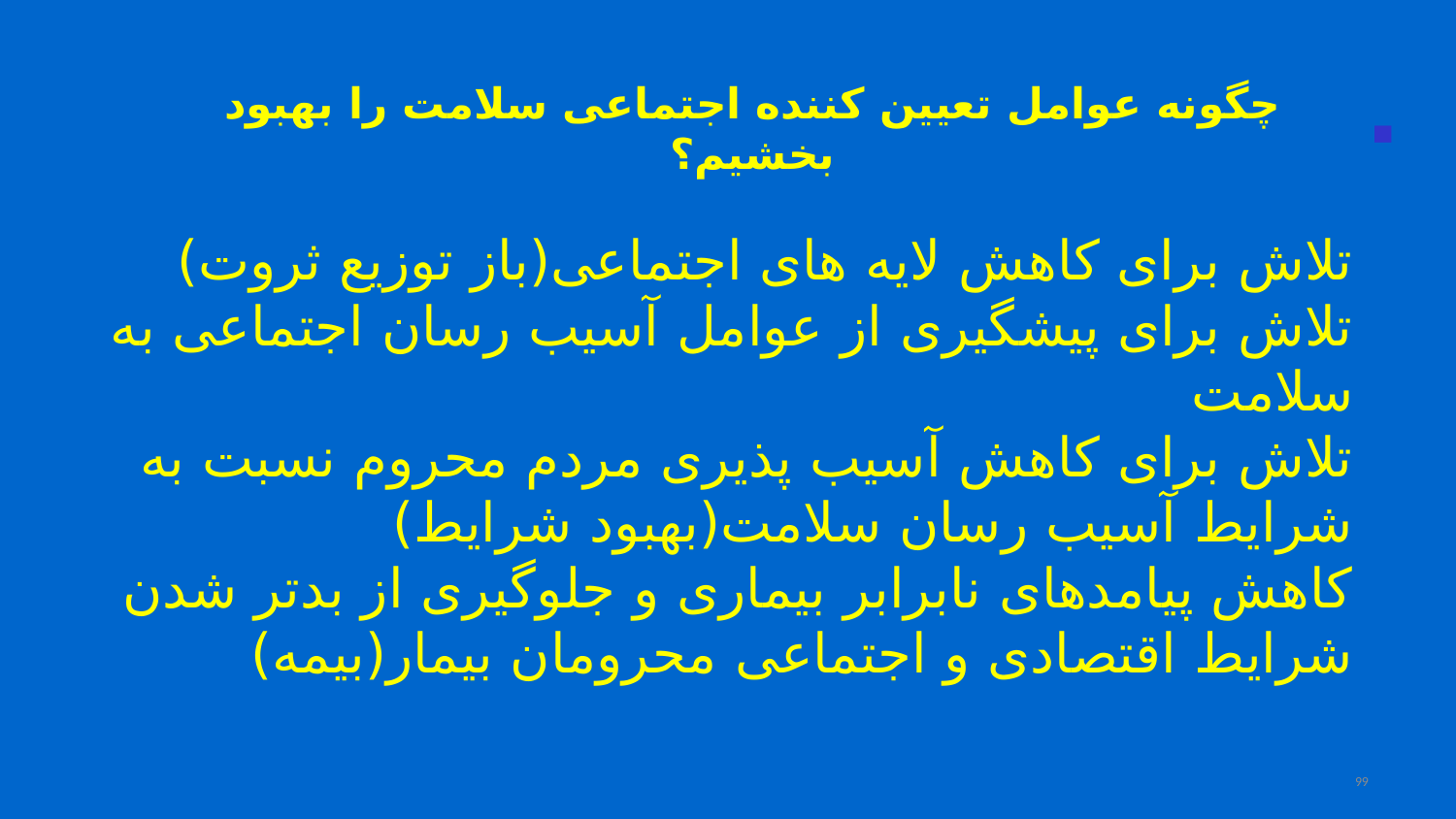

چگونه عوامل تعیین کننده اجتماعی سلامت را بهبود بخشیم؟
# تلاش برای کاهش لایه های اجتماعی(باز توزیع ثروت) تلاش برای پیشگیری از عوامل آسیب رسان اجتماعی به سلامت تلاش برای کاهش آسیب پذیری مردم محروم نسبت به شرایط آسیب رسان سلامت(بهبود شرایط) کاهش پیامدهای نابرابر بیماری و جلوگیری از بدتر شدن شرایط اقتصادی و اجتماعی محرومان بیمار(بیمه)
99